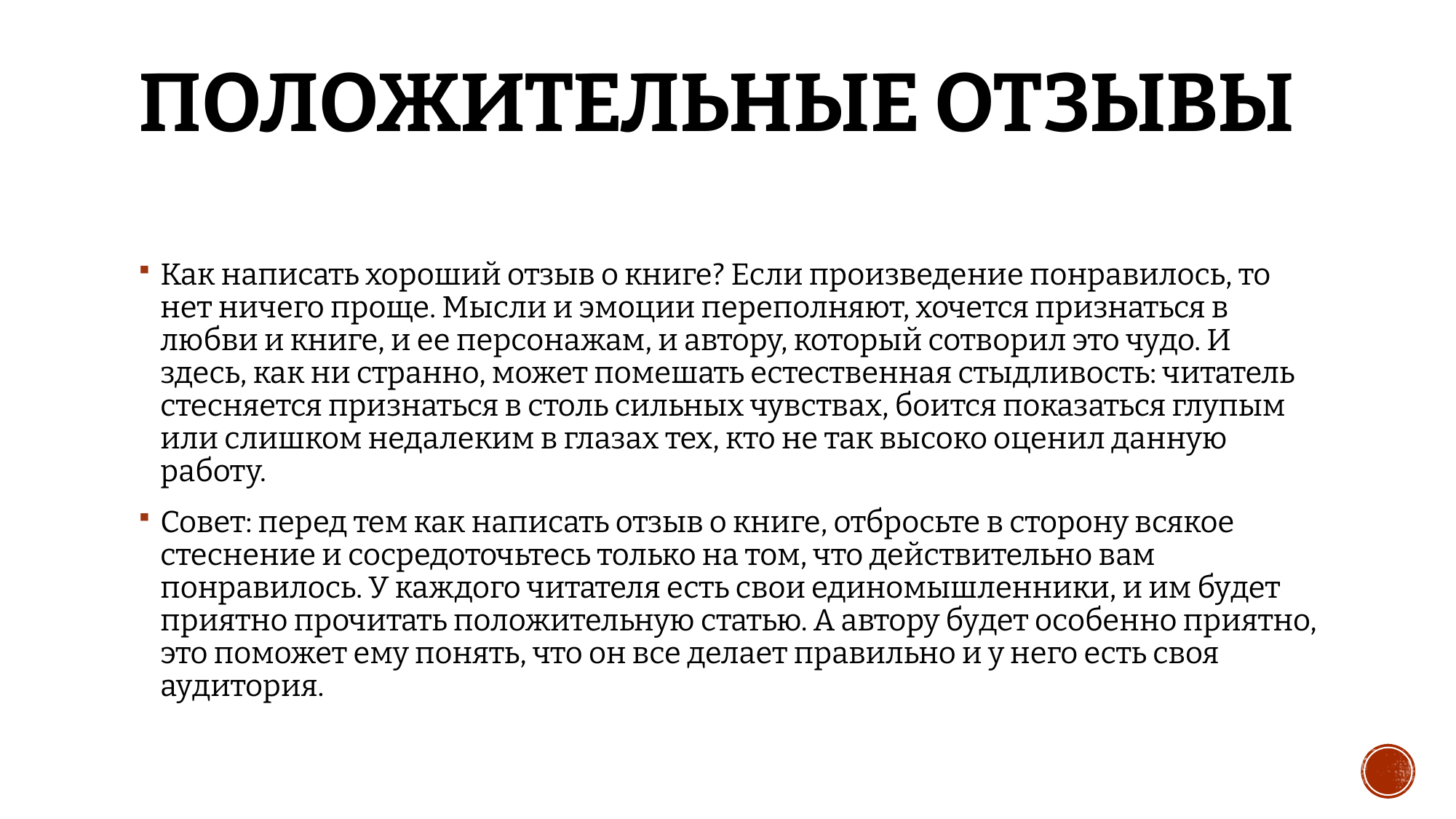

# Положительные отзывы
Как написать хороший отзыв о книге? Если произведение понравилось, то нет ничего проще. Мысли и эмоции переполняют, хочется признаться в любви и книге, и ее персонажам, и автору, который сотворил это чудо. И здесь, как ни странно, может помешать естественная стыдливость: читатель стесняется признаться в столь сильных чувствах, боится показаться глупым или слишком недалеким в глазах тех, кто не так высоко оценил данную работу.
Совет: перед тем как написать отзыв о книге, отбросьте в сторону всякое стеснение и сосредоточьтесь только на том, что действительно вам понравилось. У каждого читателя есть свои единомышленники, и им будет приятно прочитать положительную статью. А автору будет особенно приятно, это поможет ему понять, что он все делает правильно и у него есть своя аудитория.